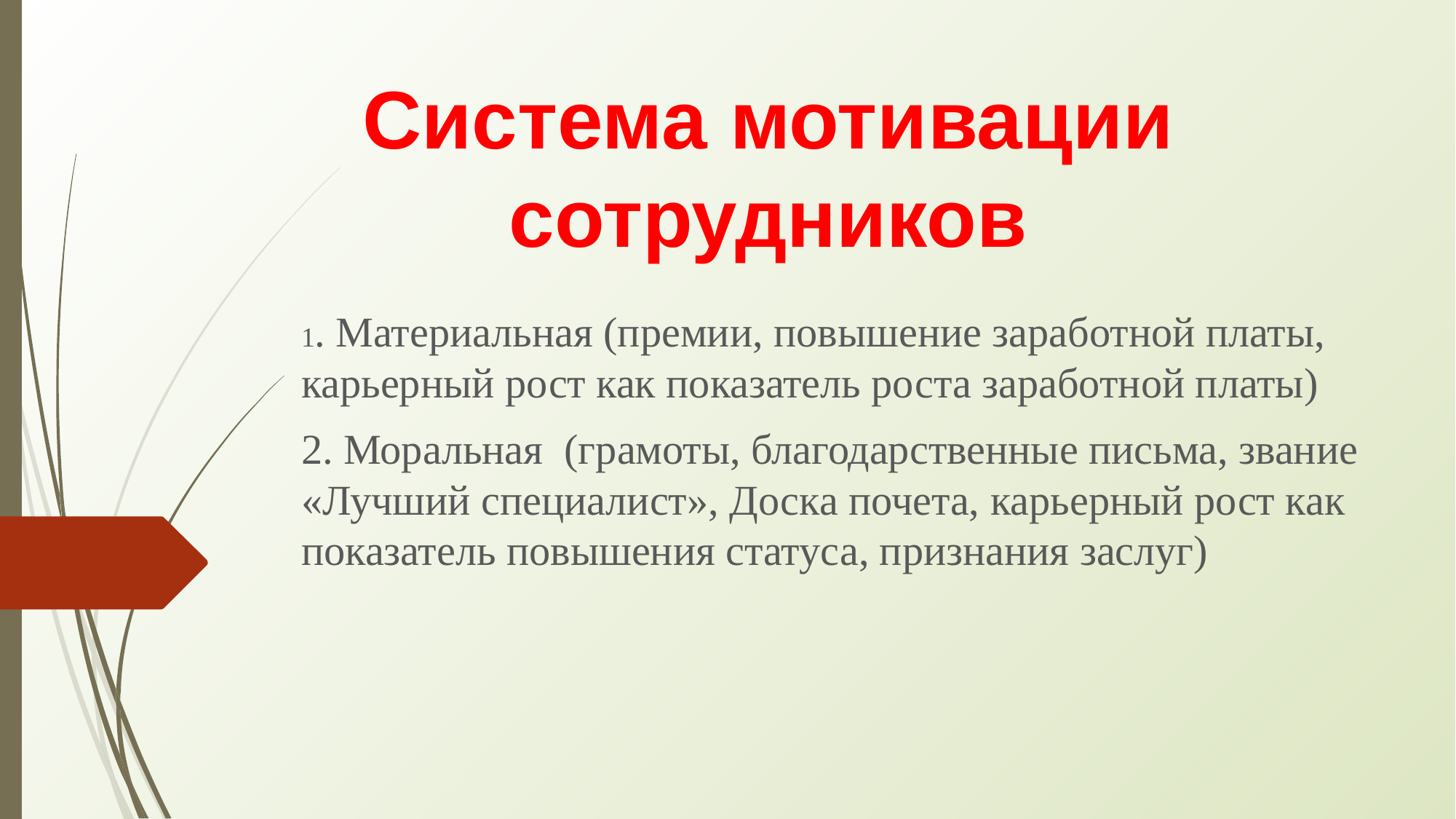

# Система мотивации сотрудников
1. Материальная (премии, повышение заработной платы, карьерный рост как показатель роста заработной платы)
2. Моральная  (грамоты, благодарственные письма, звание «Лучший специалист», Доска почета, карьерный рост как показатель повышения статуса, признания заслуг)